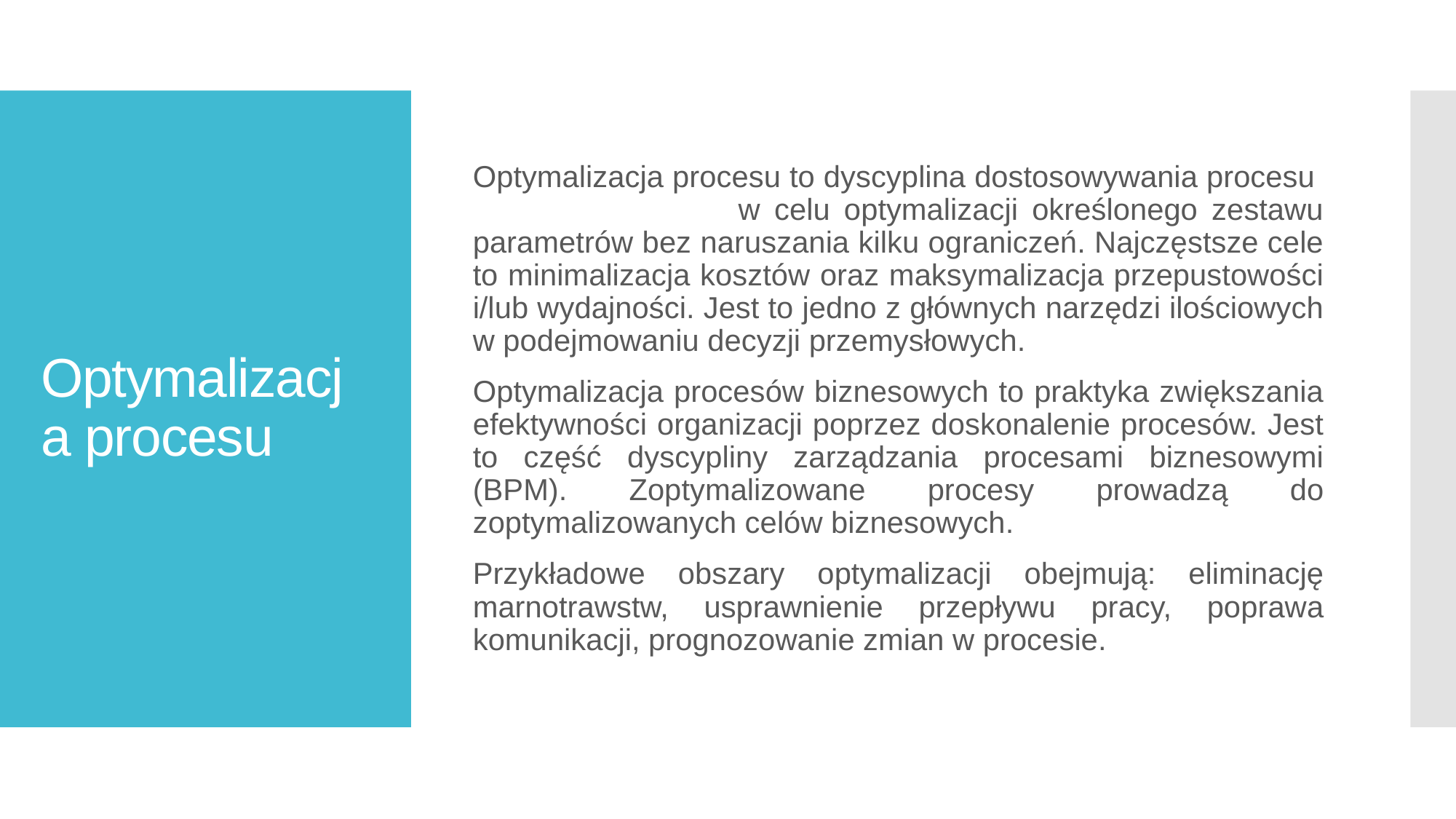

Optymalizacja procesu to dyscyplina dostosowywania procesu                     w celu optymalizacji określonego zestawu parametrów bez naruszania kilku ograniczeń. Najczęstsze cele to minimalizacja kosztów oraz maksymalizacja przepustowości i/lub wydajności. Jest to jedno z głównych narzędzi ilościowych w podejmowaniu decyzji przemysłowych.
Optymalizacja procesów biznesowych to praktyka zwiększania efektywności organizacji poprzez doskonalenie procesów. Jest to część dyscypliny zarządzania procesami biznesowymi (BPM). Zoptymalizowane procesy prowadzą do zoptymalizowanych celów biznesowych.
Przykładowe obszary optymalizacji obejmują: eliminację marnotrawstw, usprawnienie przepływu pracy, poprawa komunikacji, prognozowanie zmian w procesie.
# Optymalizacja procesu